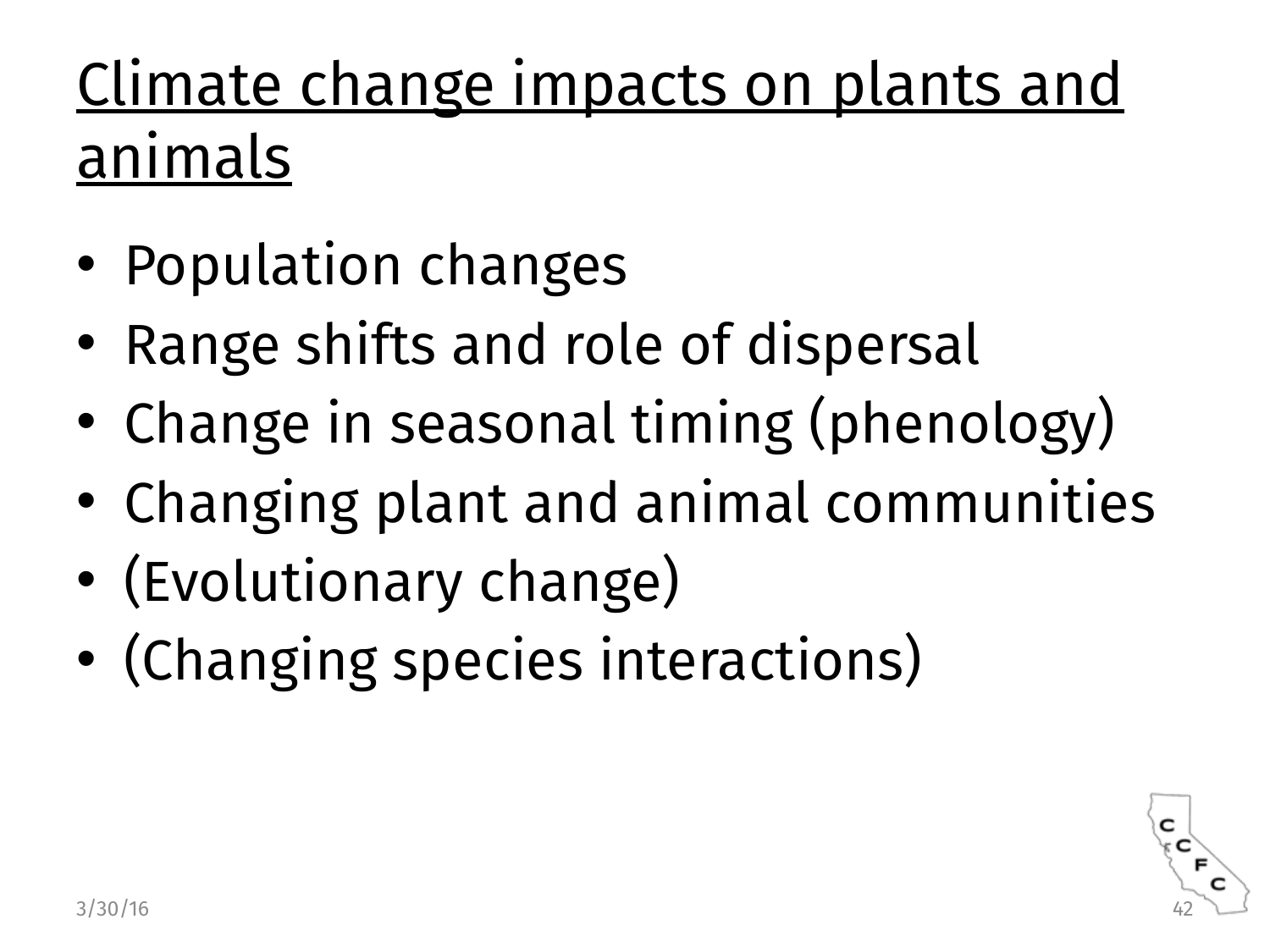

# Climate change impacts on plants and animals
Population changes
Range shifts and role of dispersal
Change in seasonal timing (phenology)
Changing plant and animal communities
(Evolutionary change)
(Changing species interactions)
3/30/16
42